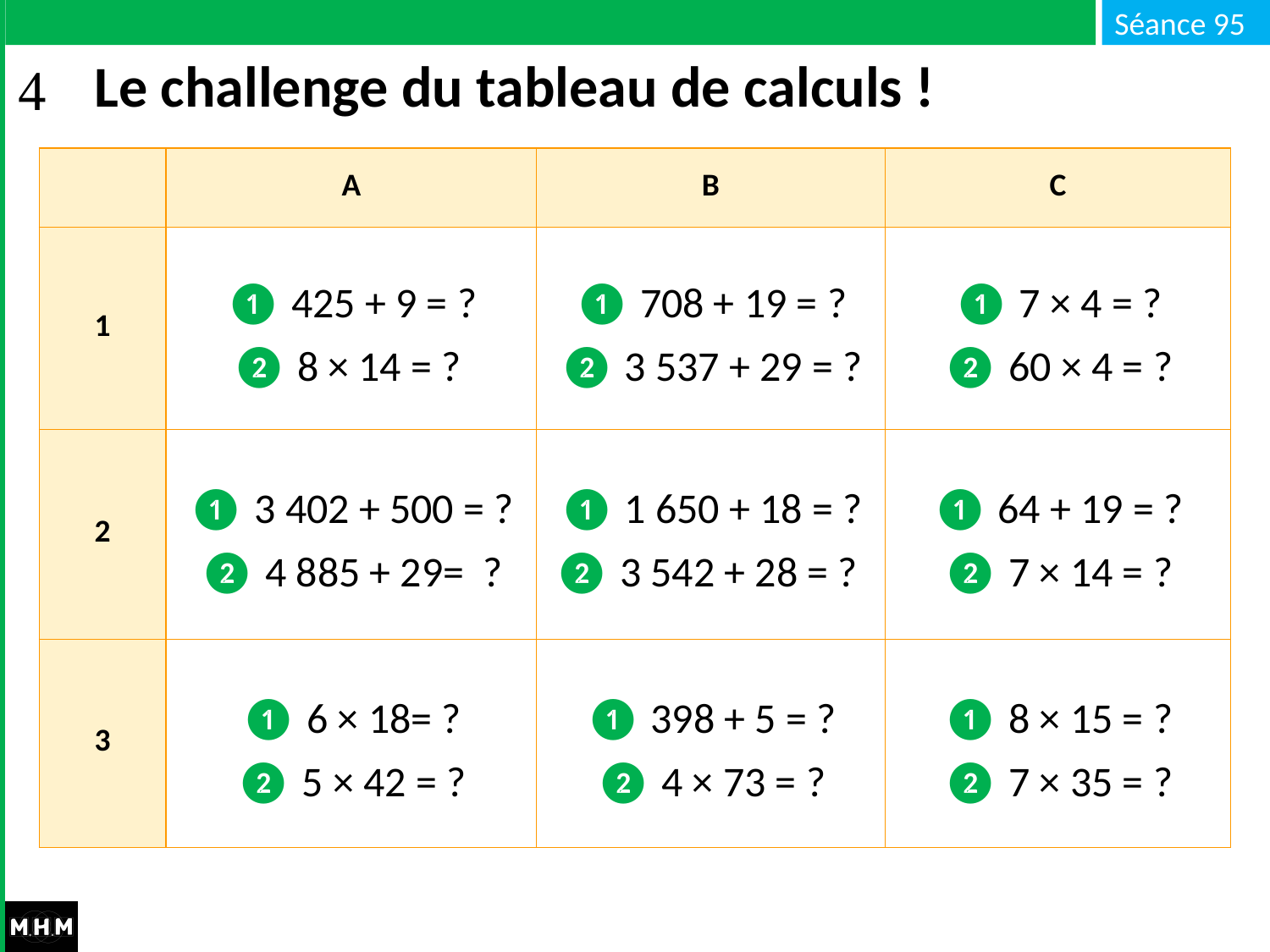

# Le challenge du tableau de calculs !
|  | A | B | C |
| --- | --- | --- | --- |
| 1 | ❶ 425 + 9 = ? ❷ 8 × 14 = ? | ❶ 708 + 19 = ? ❷ 3 537 + 29 = ? | ❶ 7 × 4 = ? ❷ 60 × 4 = ? |
| 2 | ❶ 3 402 + 500 = ? ❷ 4 885 + 29= ? | ❶ 1 650 + 18 = ? ❷ 3 542 + 28 = ? | ❶ 64 + 19 = ? ❷ 7 × 14 = ? |
| 3 | ❶ 6 × 18= ? ❷ 5 × 42 = ? | ❶ 398 + 5 = ? ❷ 4 × 73 = ? | ❶ 8 × 15 = ? ❷ 7 × 35 = ? |